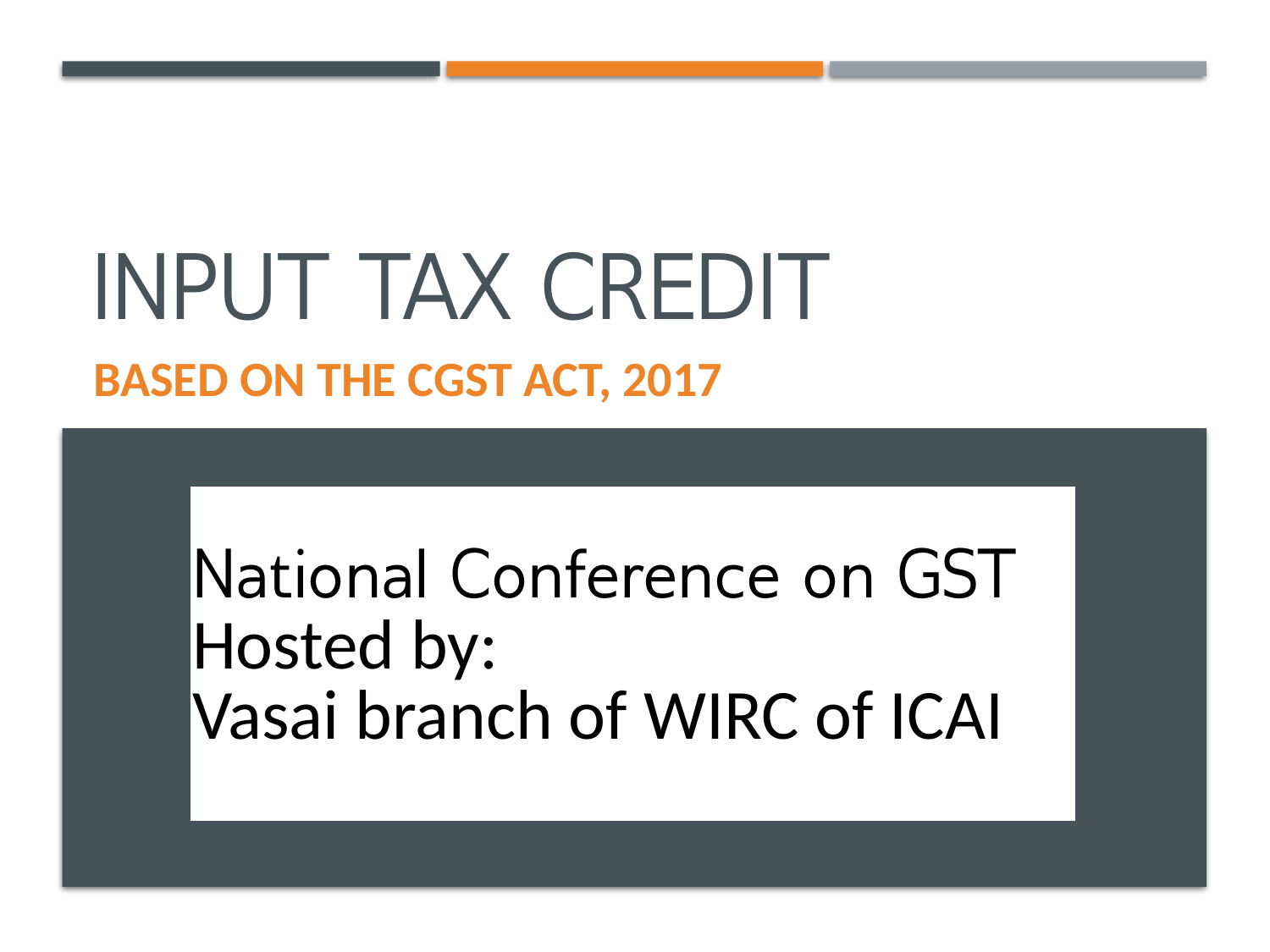

# Input TAX CREDIT
BASED ON THE CGST ACT, 2017
| National Conference on GST Hosted by: Vasai branch of WIRC of ICAI |
| --- |